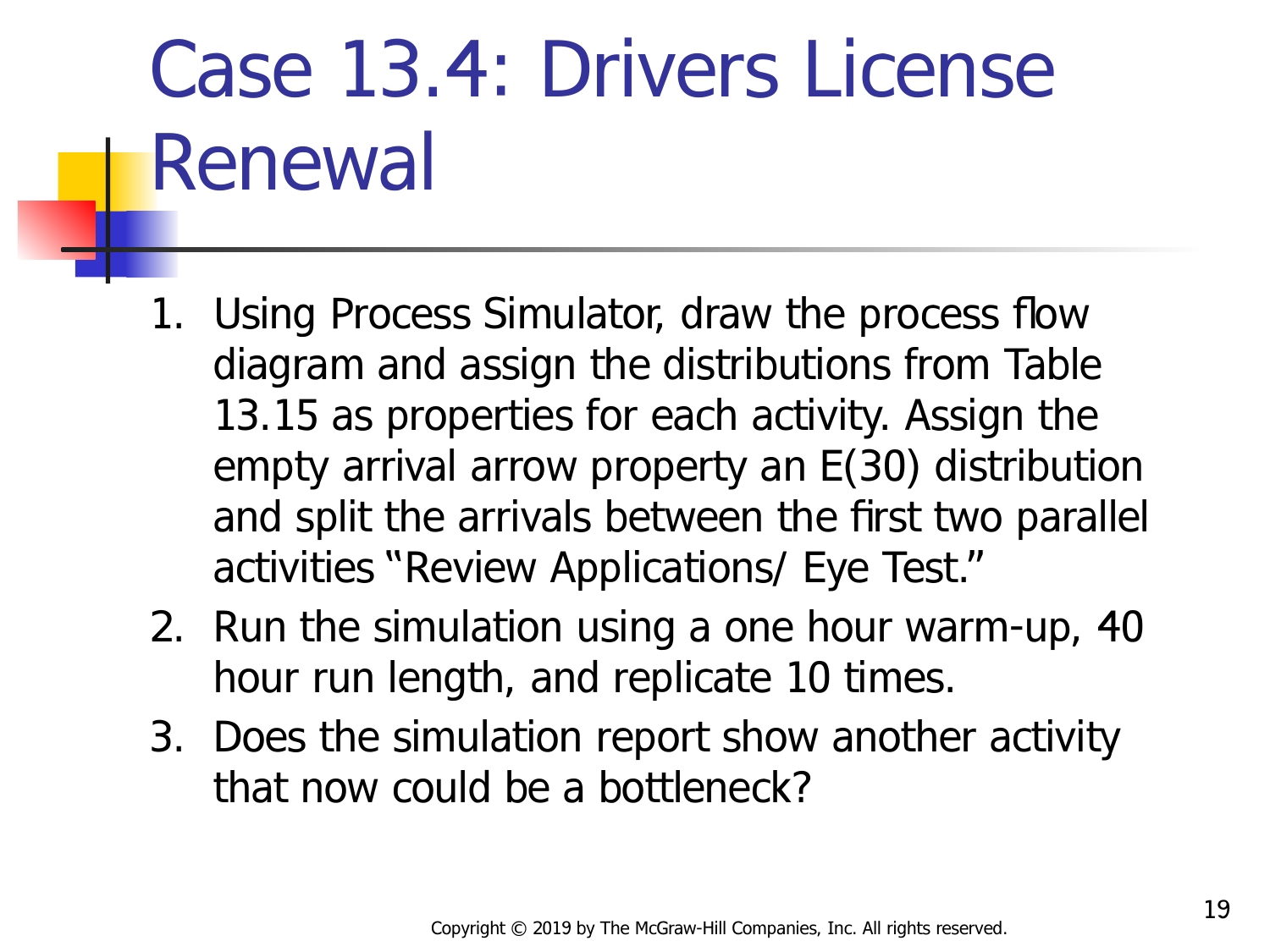

# Case 13.4: Drivers License Renewal
Using Process Simulator, draw the process flow diagram and assign the distributions from Table 13.15 as properties for each activity. Assign the empty arrival arrow property an E(30) distribution and split the arrivals between the first two parallel activities “Review Applications/ Eye Test.”
Run the simulation using a one hour warm-up, 40 hour run length, and replicate 10 times.
Does the simulation report show another activity that now could be a bottleneck?
19
Copyright © 2019 by The McGraw-Hill Companies, Inc. All rights reserved.